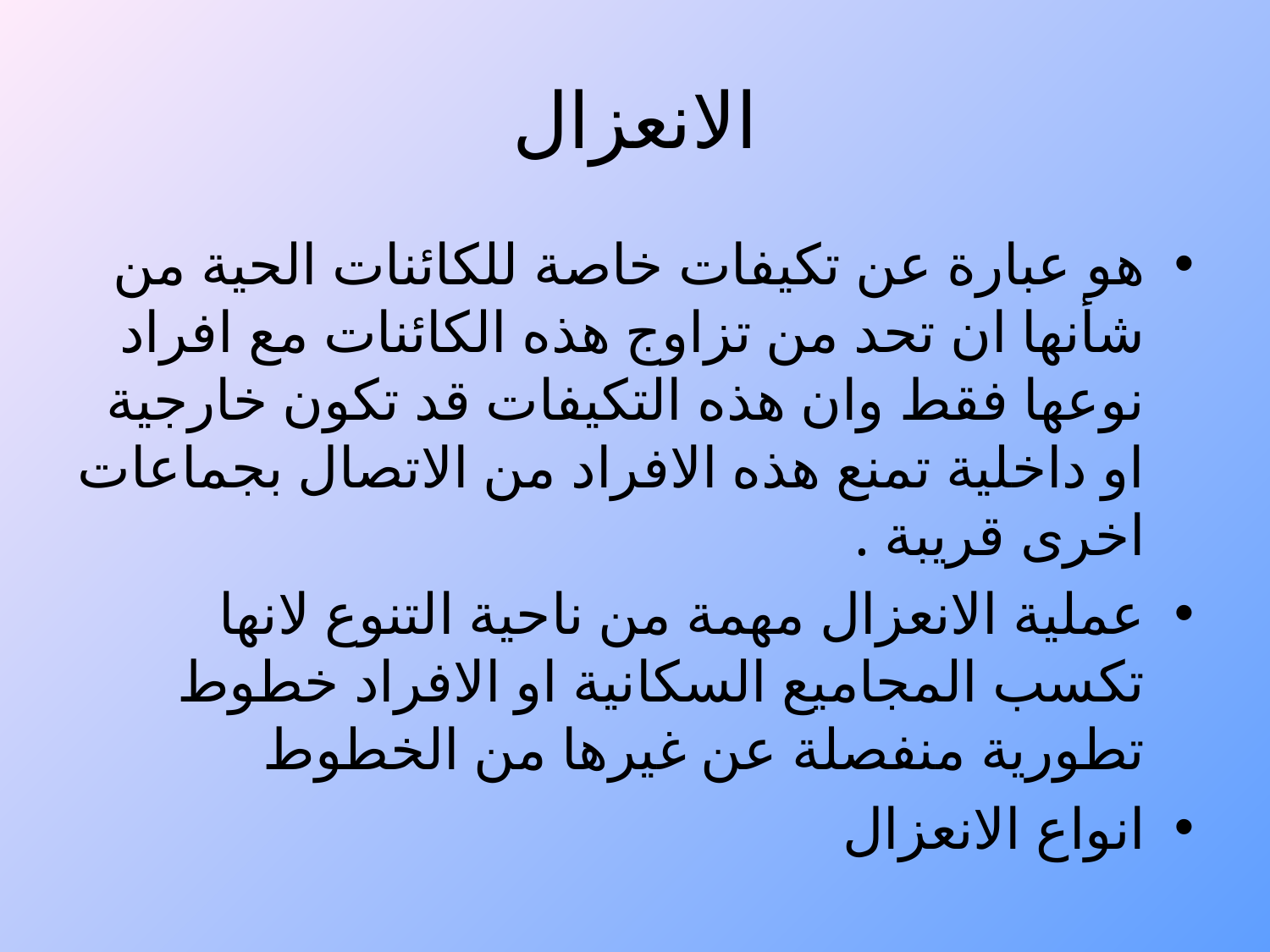

# الانعزال
هو عبارة عن تكيفات خاصة للكائنات الحية من شأنها ان تحد من تزاوج هذه الكائنات مع افراد نوعها فقط وان هذه التكيفات قد تكون خارجية او داخلية تمنع هذه الافراد من الاتصال بجماعات اخرى قريبة .
عملية الانعزال مهمة من ناحية التنوع لانها تكسب المجاميع السكانية او الافراد خطوط تطورية منفصلة عن غيرها من الخطوط
انواع الانعزال